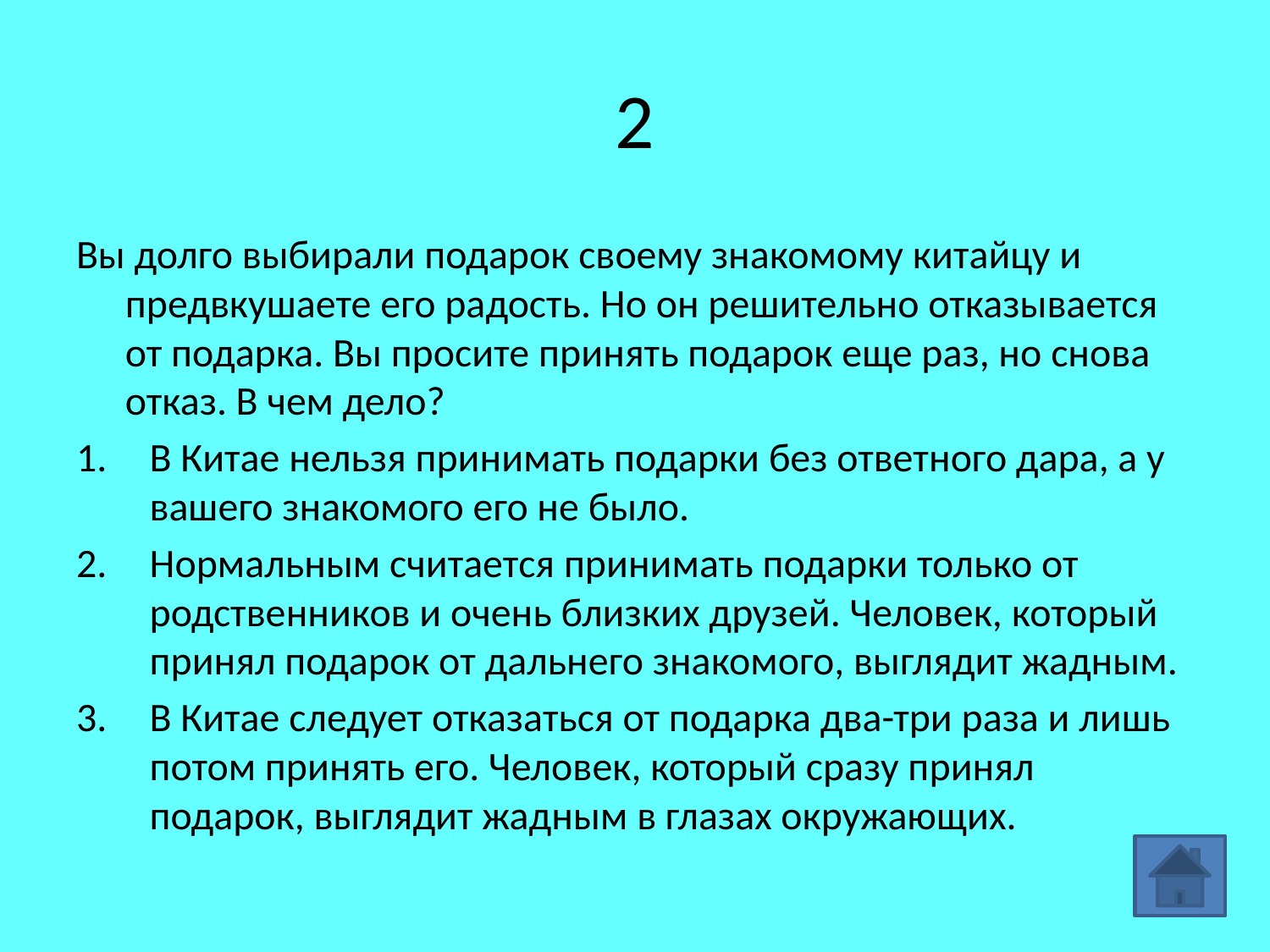

# 2
Вы долго выбирали подарок своему знакомому китайцу и предвкушаете его радость. Но он решительно отказывается от подарка. Вы просите принять подарок еще раз, но снова отказ. В чем дело?
В Китае нельзя принимать подарки без ответного дара, а у вашего знакомого его не было.
Нормальным считается принимать подарки только от родственников и очень близких друзей. Человек, который принял подарок от дальнего знакомого, выглядит жадным.
В Китае следует отказаться от подарка два-три раза и лишь потом принять его. Человек, который сразу принял подарок, выглядит жадным в глазах окружающих.